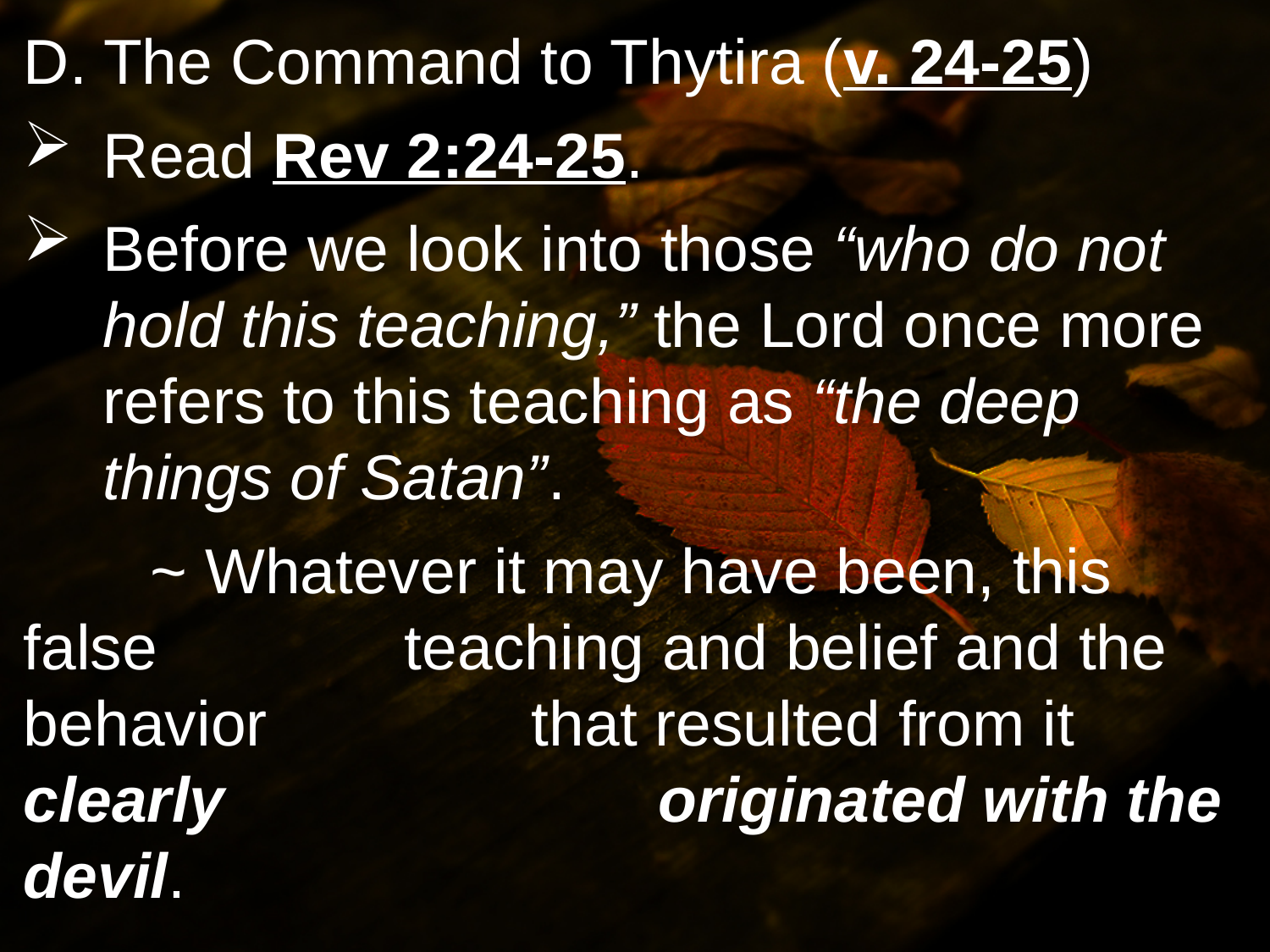

D. The Command to Thytira (v. 24-25)
Read Rev 2:24-25.
Before we look into those “who do not hold this teaching,” the Lord once more refers to this teaching as “the deep things of Satan”.
	~ Whatever it may have been, this false 		teaching and belief and the behavior 		that resulted from it clearly 				originated with the devil.